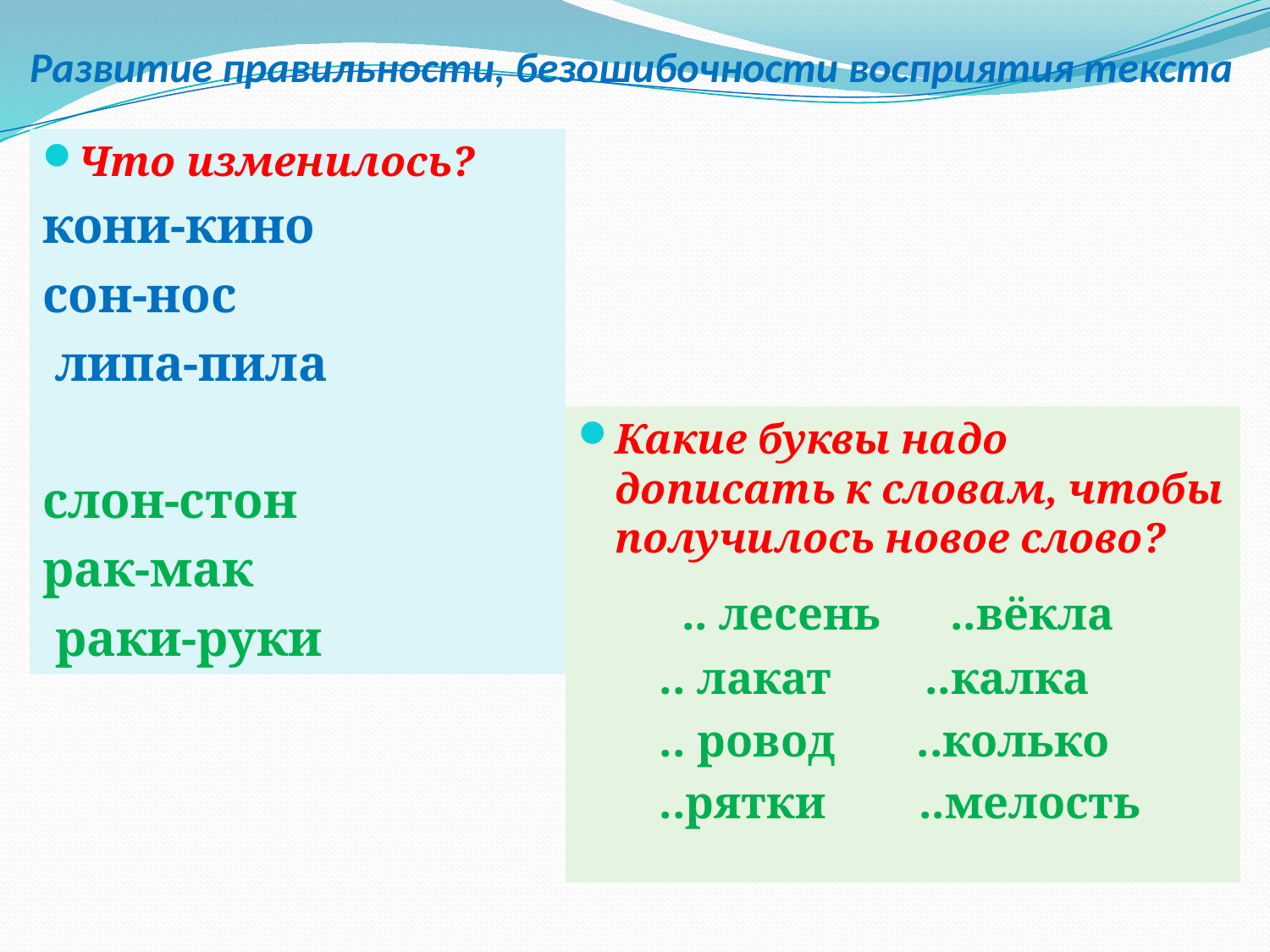

# Развитие правильности, безошибочности восприятия текста
Что изменилось?
кони-кино
сон-нос
 липа-пила

слон-стон
рак-мак
 раки-руки
Какие буквы надо дописать к словам, чтобы получилось новое слово?
       .. лесень      ..вёкла
       .. лакат        ..калка
       .. ровод       ..колько
       ..рятки        ..мелость